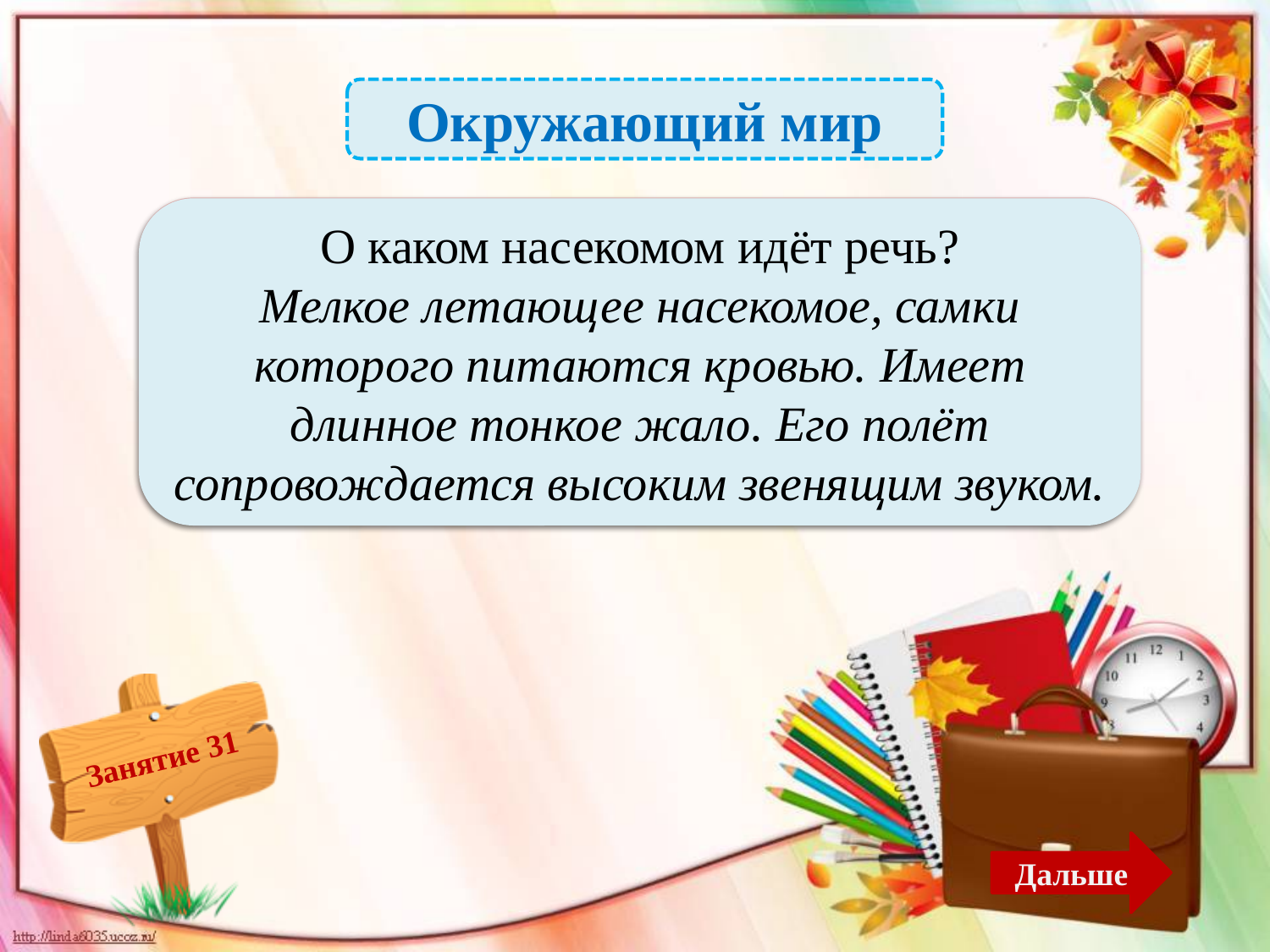

Окружающий мир
О комаре – 2б.
О каком насекомом идёт речь?
Мелкое летающее насекомое, самки которого питаются кровью. Имеет длинное тонкое жало. Его полёт сопровождается высоким звенящим звуком.

Дальше